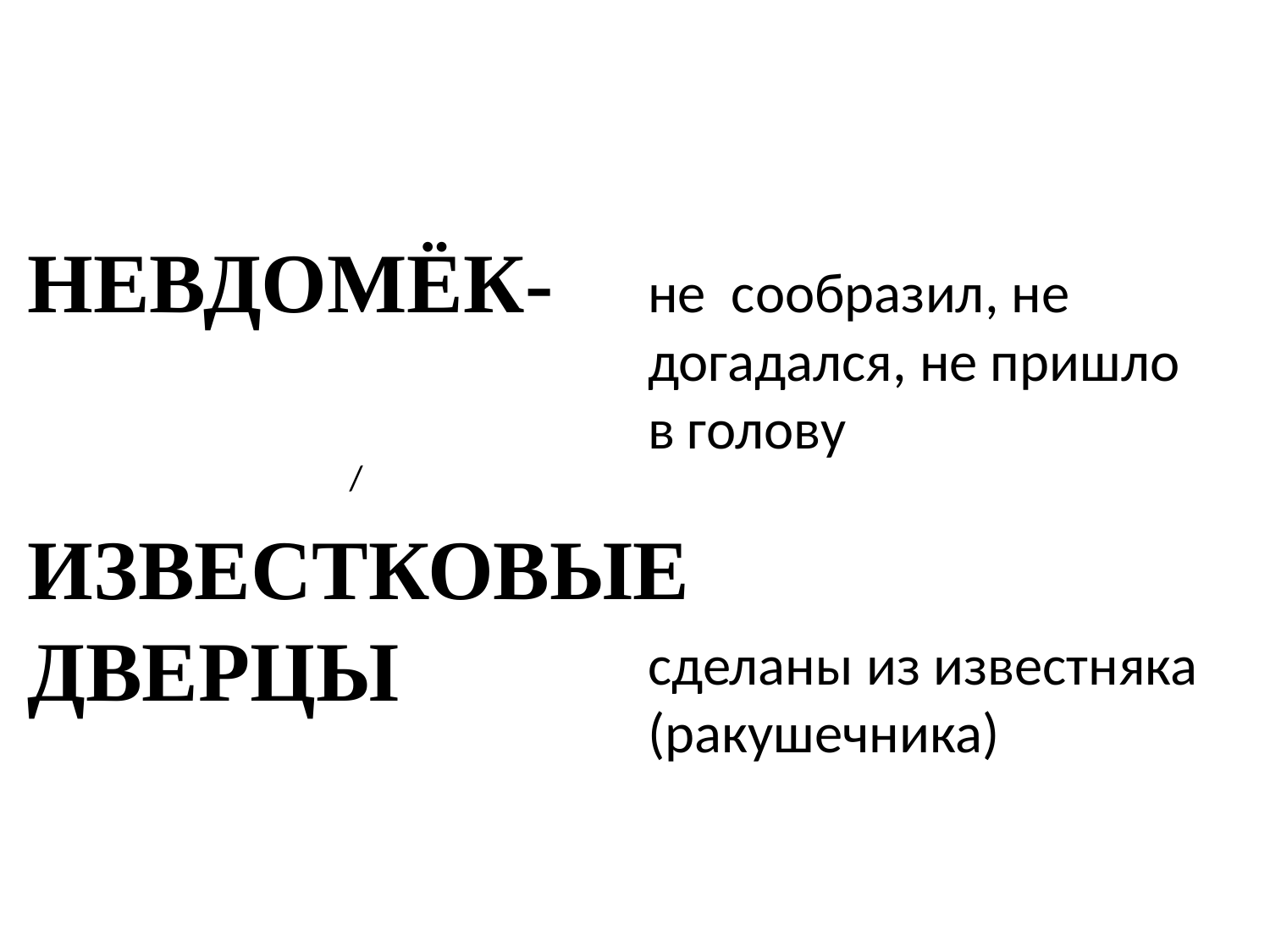

НЕВДОМЁК-

                                        /
ИЗВЕСТКОВЫЕ ДВЕРЦЫ

не  сообразил, не догадался, не пришло в голову

сделаны из известняка (ракушечника)